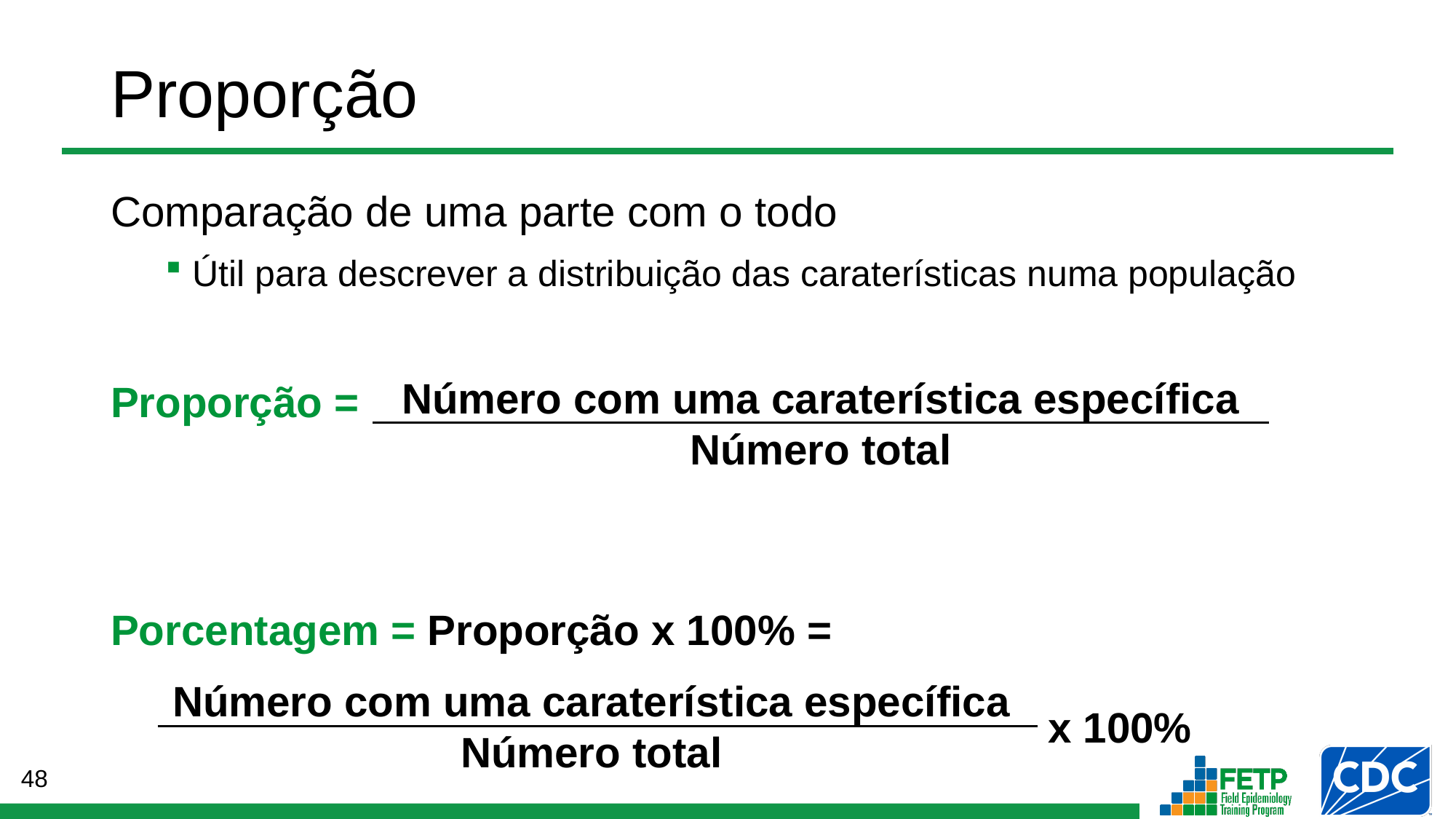

# Proporção
Comparação de uma parte com o todo
Útil para descrever a distribuição das caraterísticas numa população

Proporção =

Porcentagem = Proporção x 100% =
Número com uma caraterística específica
Número total
Número com uma caraterística específica
Número total
x 100%